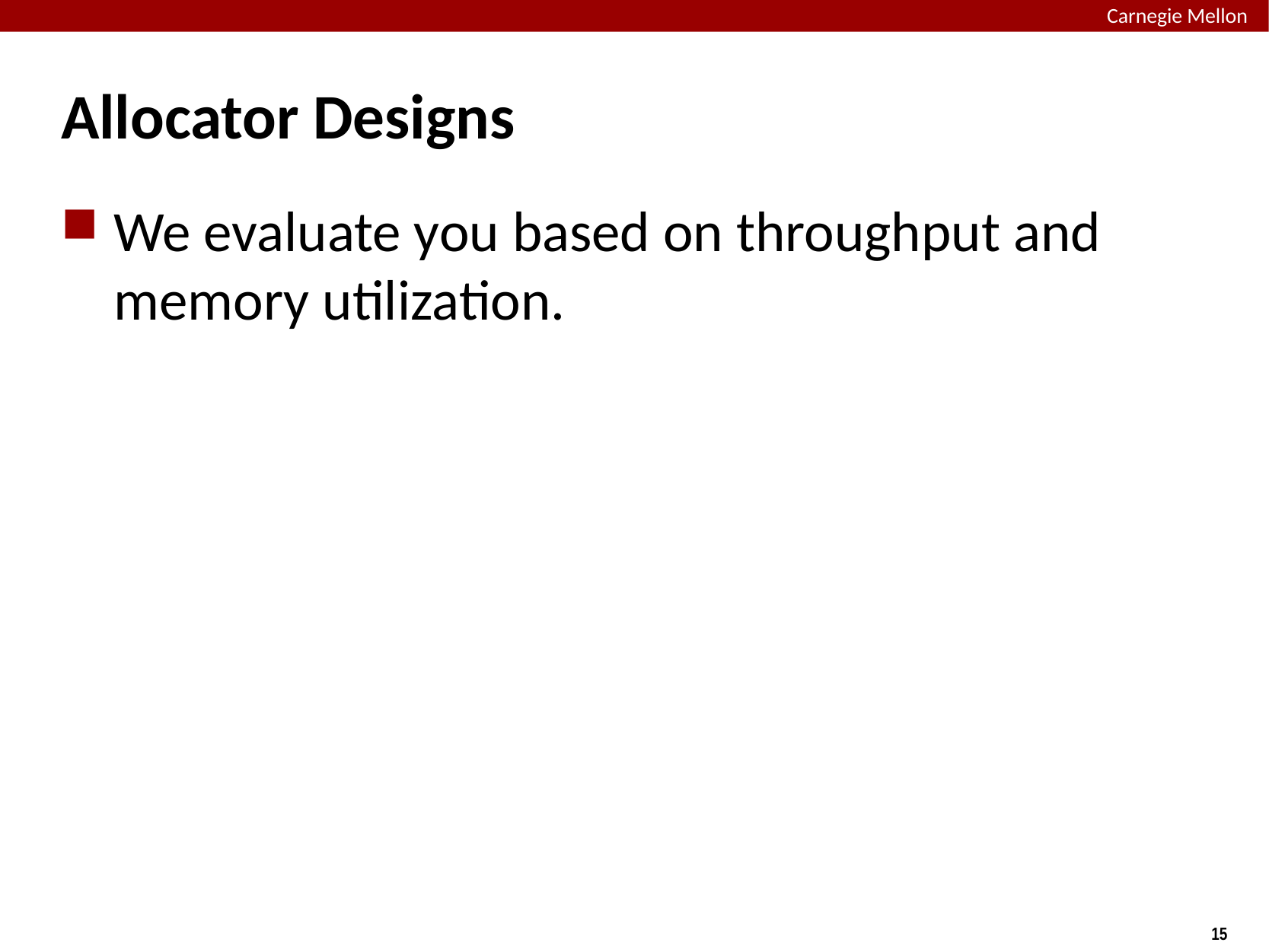

# Allocator Designs
We evaluate you based on throughput and memory utilization.